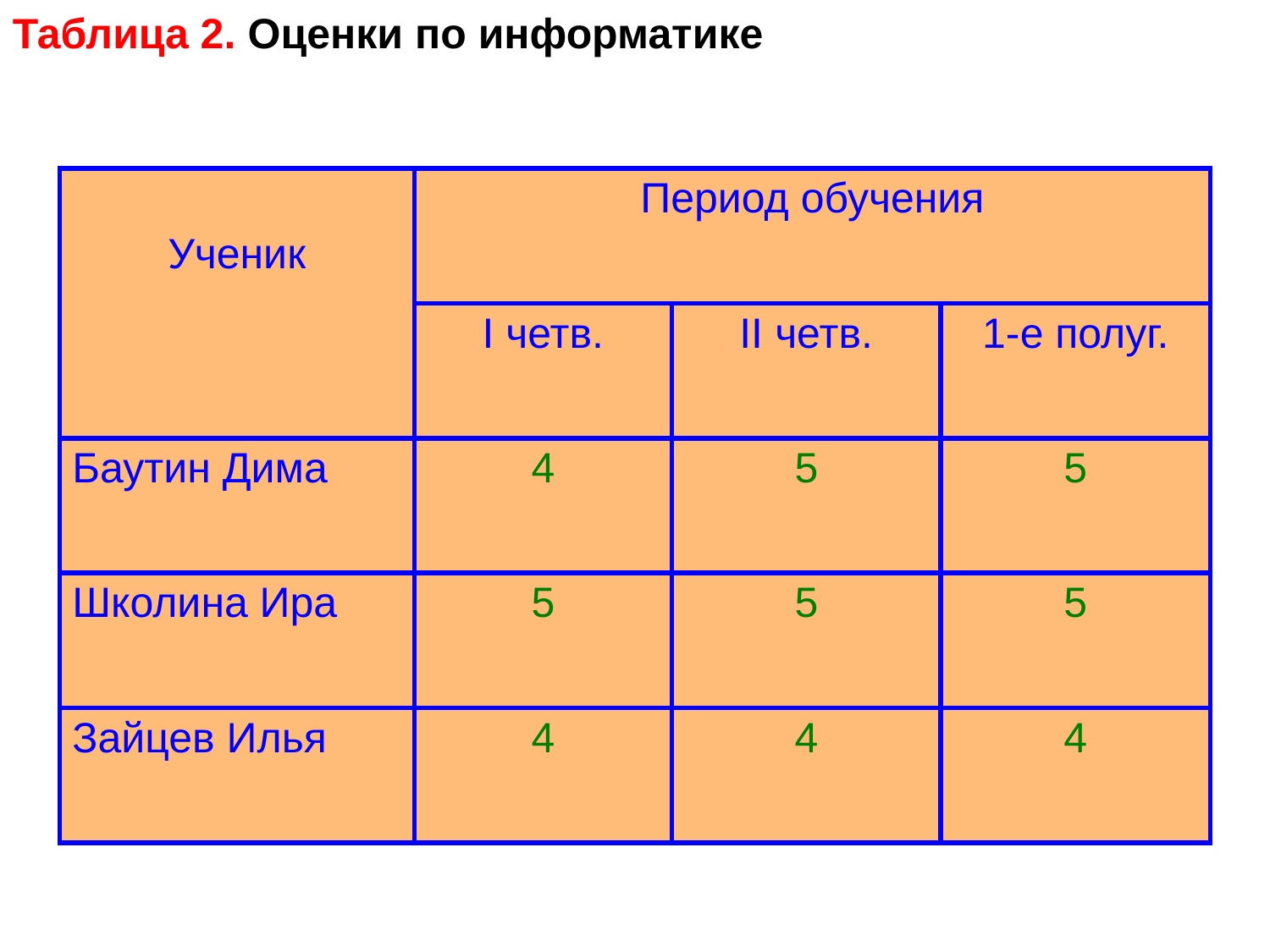

Таблица 2. Оценки по информатике
| Ученик | Период обучения |  |  |
| --- | --- | --- | --- |
|  | I четв. | II четв. | 1-е полуг. |
| Баутин Дима | 4 | 5 | 5 |
| Школина Ира | 5 | 5 | 5 |
| Зайцев Илья | 4 | 4 | 4 |